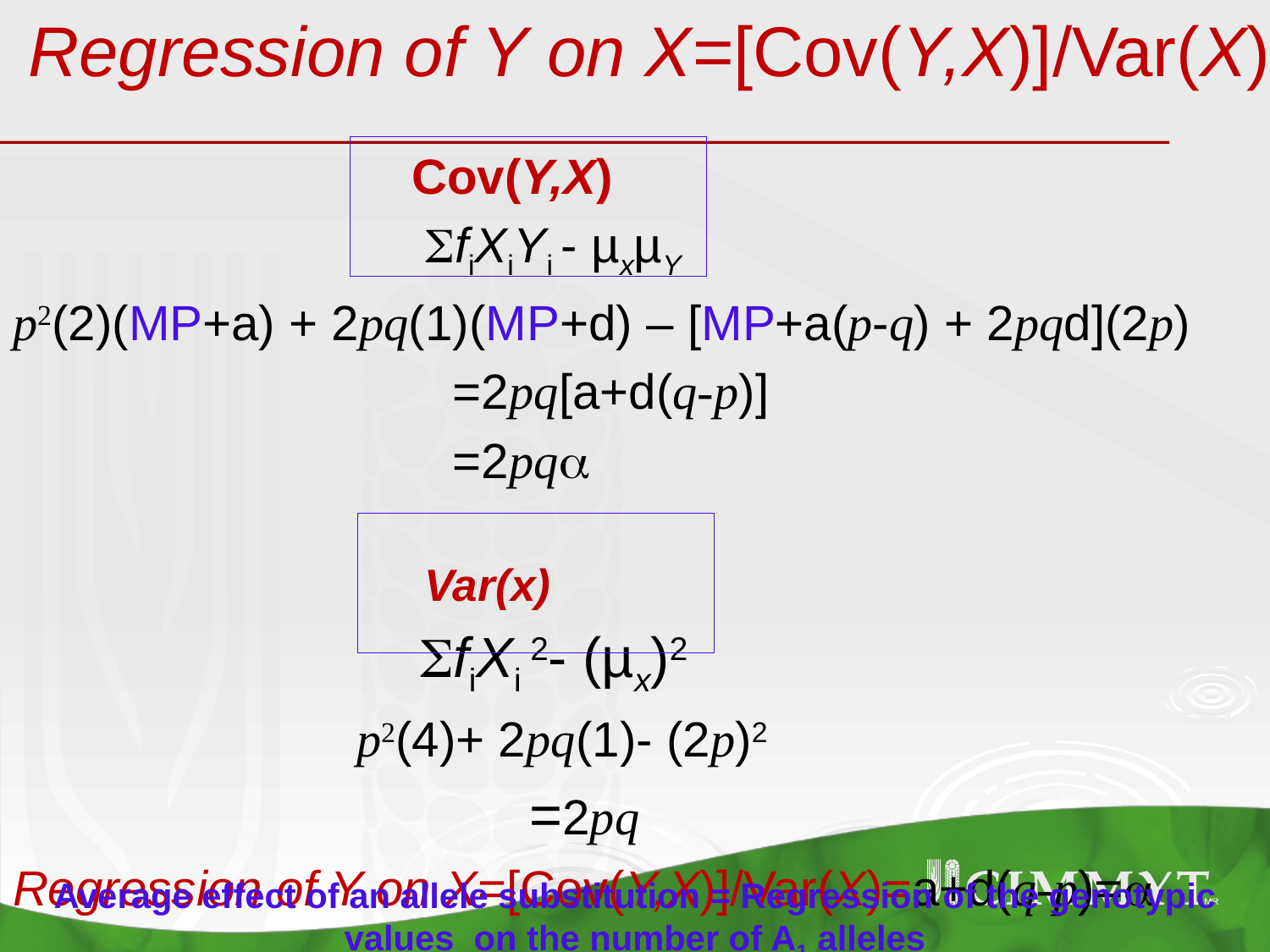

Regression of Y on X=[Cov(Y,X)]/Var(X)

                             Cov(Y,X)
                              ΣfiXiYi - µxµY
p2(2)(MP+a) + 2pq(1)(MP+d) – [MP+a(p-q) + 2pqd](2p)
                                =2pq[a+d(q-p)]
                                =2pqα
                                 Var(x)
                          ΣfiXi 2- (µx)2
                            p2(4)+ 2pq(1)- (2p)2
                                 =2pq
Regression of Y on X=[Cov(Y,X)]/Var(X)=a+d(q-p)=α

Average effect of an allele substitution = Regression of the genotypic values  on the number of A1 alleles